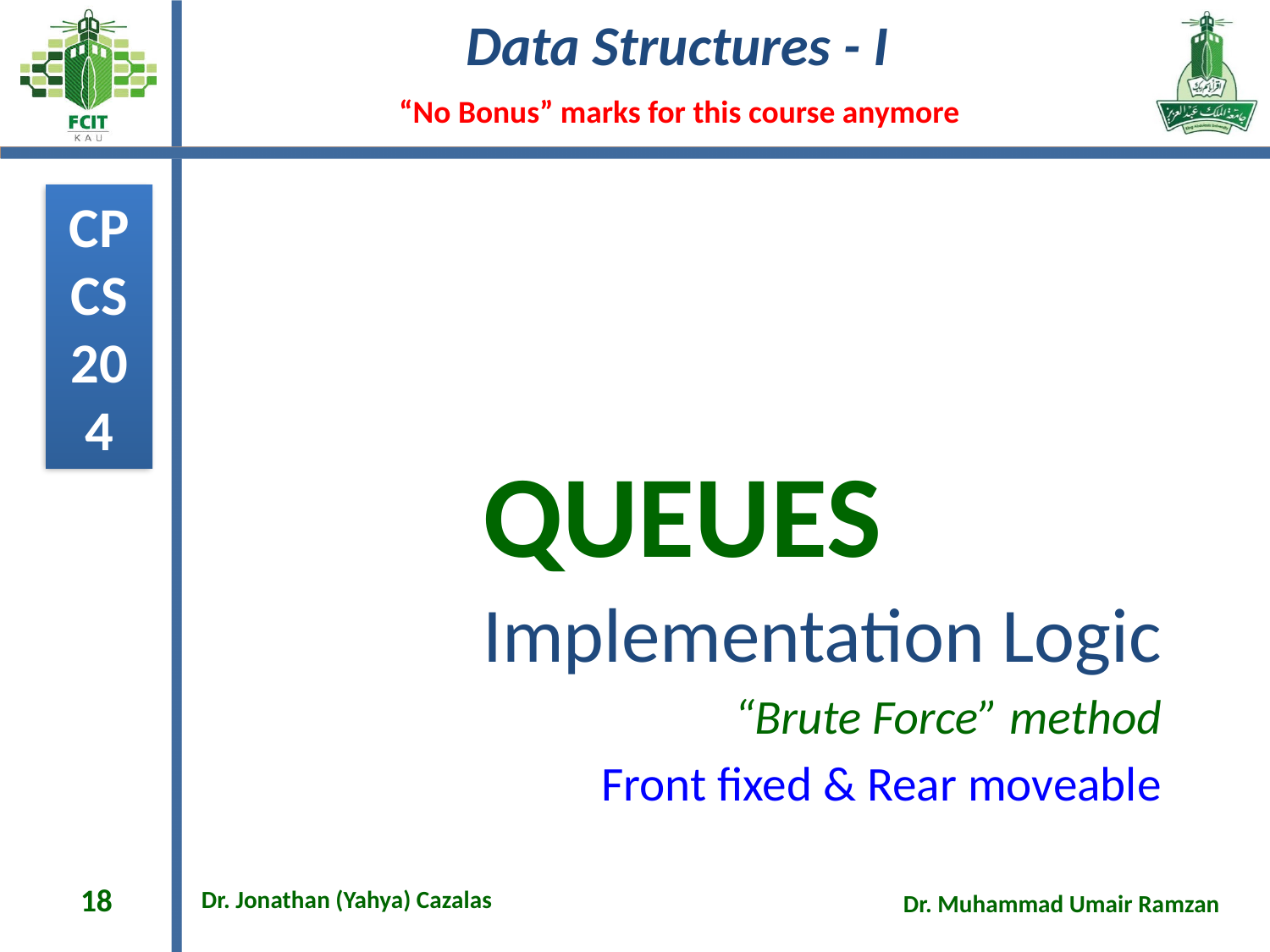

# QUEUES
Implementation Logic
“Brute Force” method
Front fixed & Rear moveable
18